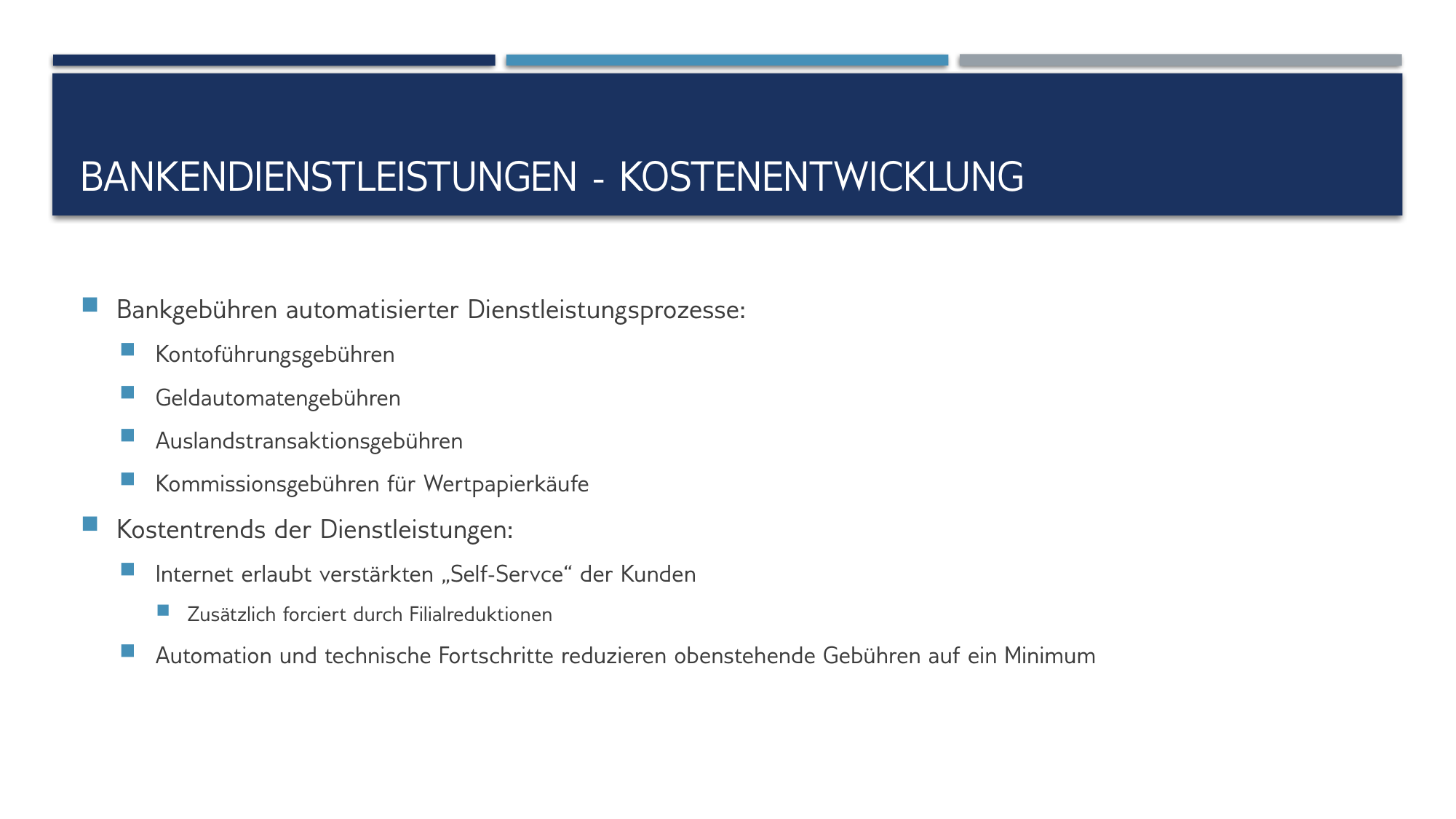

# Bankendienstleistungen - Kostenentwicklung
Bankgebühren automatisierter Dienstleistungsprozesse:
Kontoführungsgebühren
Geldautomatengebühren
Auslandstransaktionsgebühren
Kommissionsgebühren für Wertpapierkäufe
Kostentrends der Dienstleistungen:
Internet erlaubt verstärkten „Self-Servce“ der Kunden
Zusätzlich forciert durch Filialreduktionen
Automation und technische Fortschritte reduzieren obenstehende Gebühren auf ein Minimum